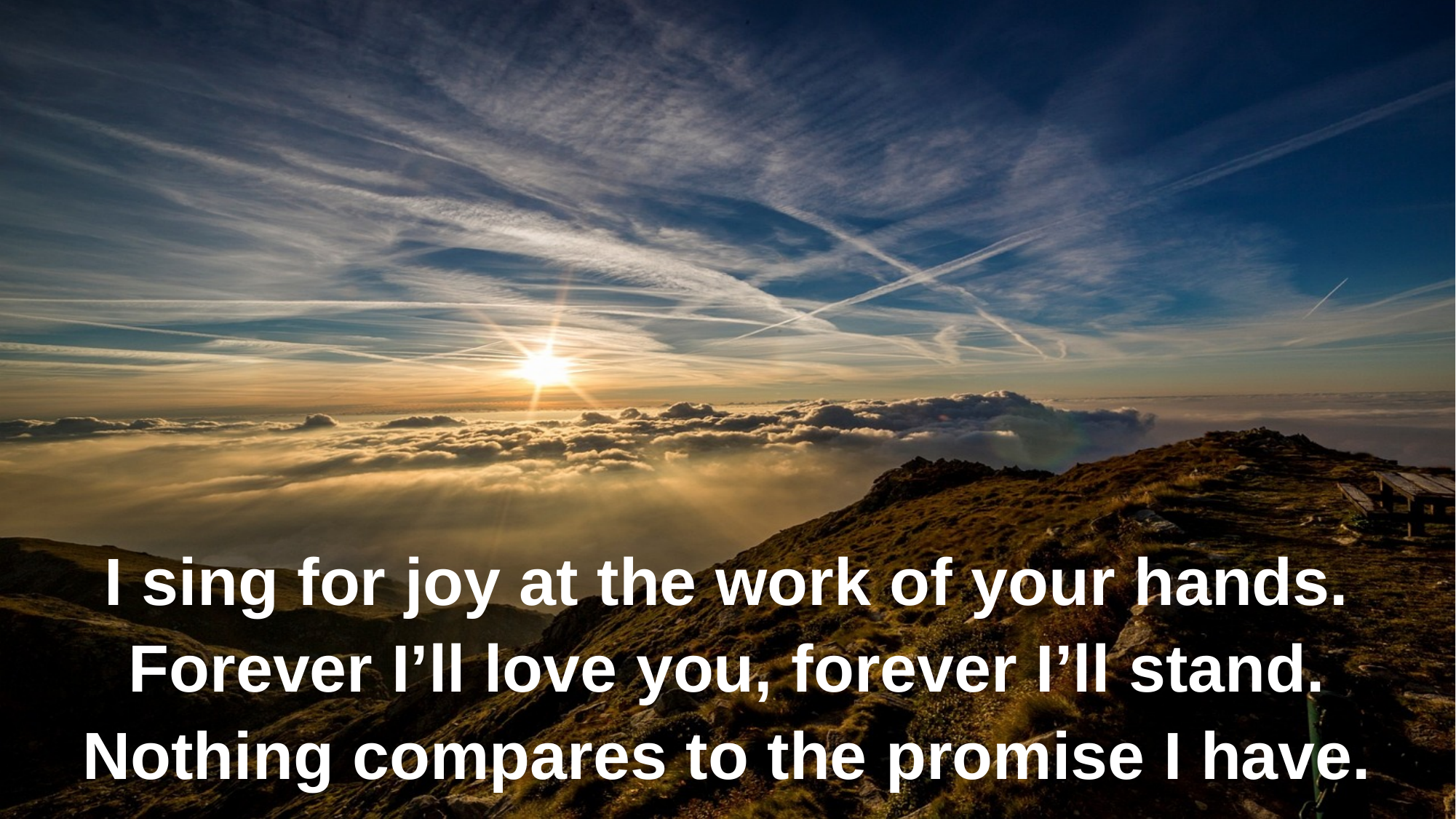

I sing for joy at the work of your hands.
Forever I’ll love you, forever I’ll stand.
Nothing compares to the promise I have.